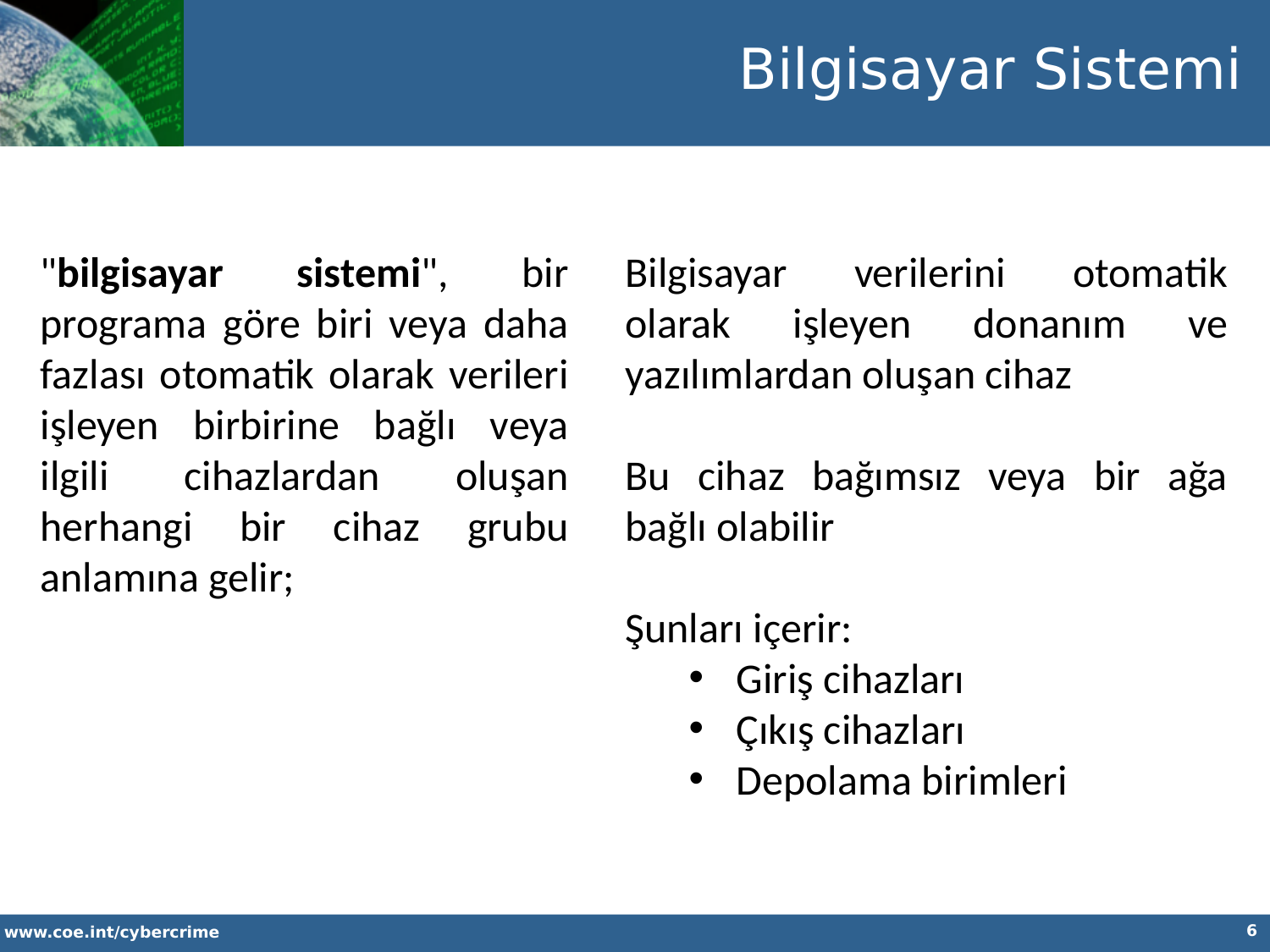

Bilgisayar Sistemi
"bilgisayar sistemi", bir programa göre biri veya daha fazlası otomatik olarak verileri işleyen birbirine bağlı veya ilgili cihazlardan oluşan herhangi bir cihaz grubu anlamına gelir;
Bilgisayar verilerini otomatik olarak işleyen donanım ve yazılımlardan oluşan cihaz

Bu cihaz bağımsız veya bir ağa bağlı olabilir

Şunları içerir:
Giriş cihazları
Çıkış cihazları
Depolama birimleri